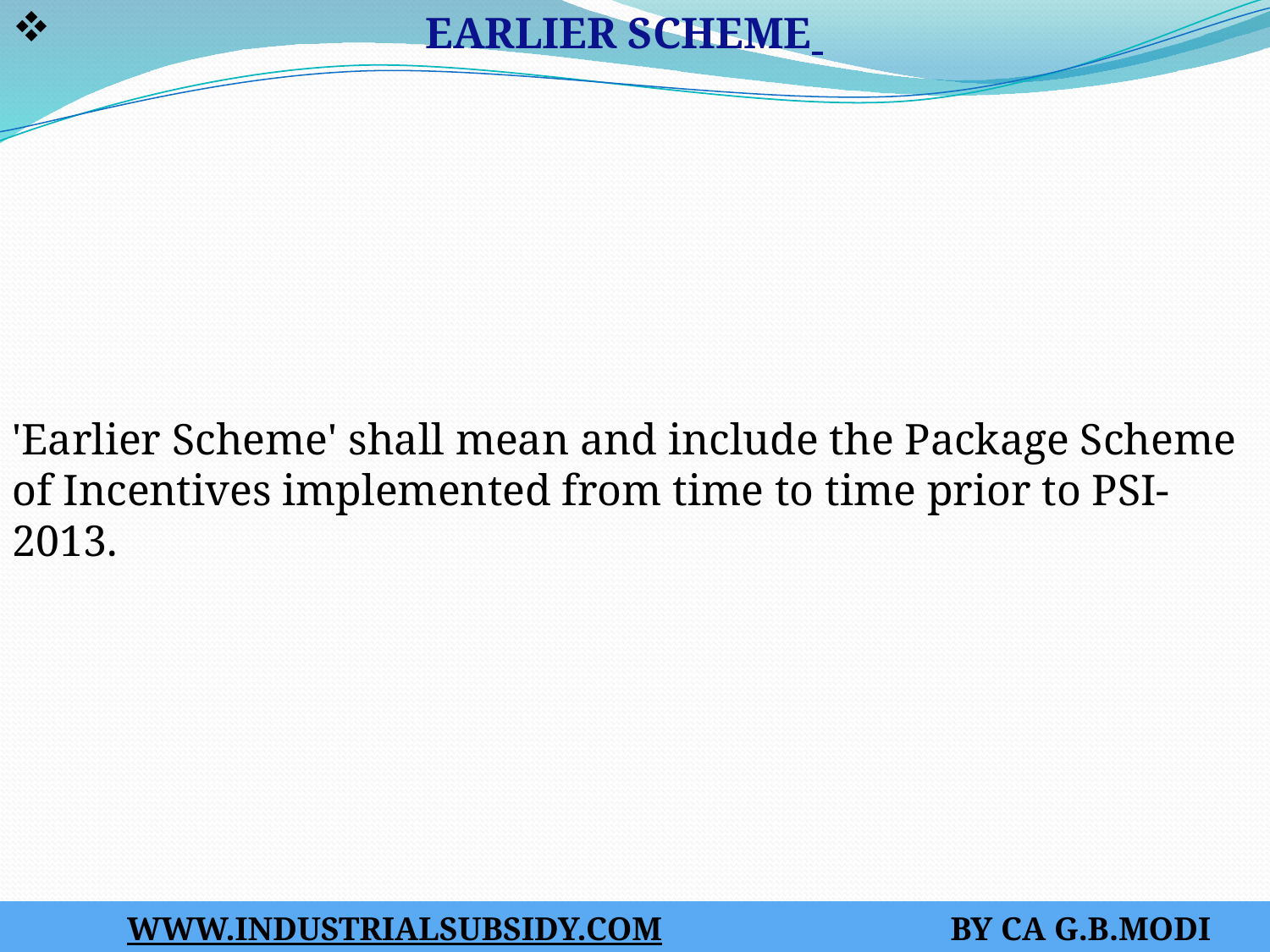

EARLIER SCHEME

'Earlier Scheme' shall mean and include the Package Scheme of Incentives implemented from time to time prior to PSI-2013.

WWW.INDUSTRIALSUBSIDY.COM                                   BY CA G.B.MODI